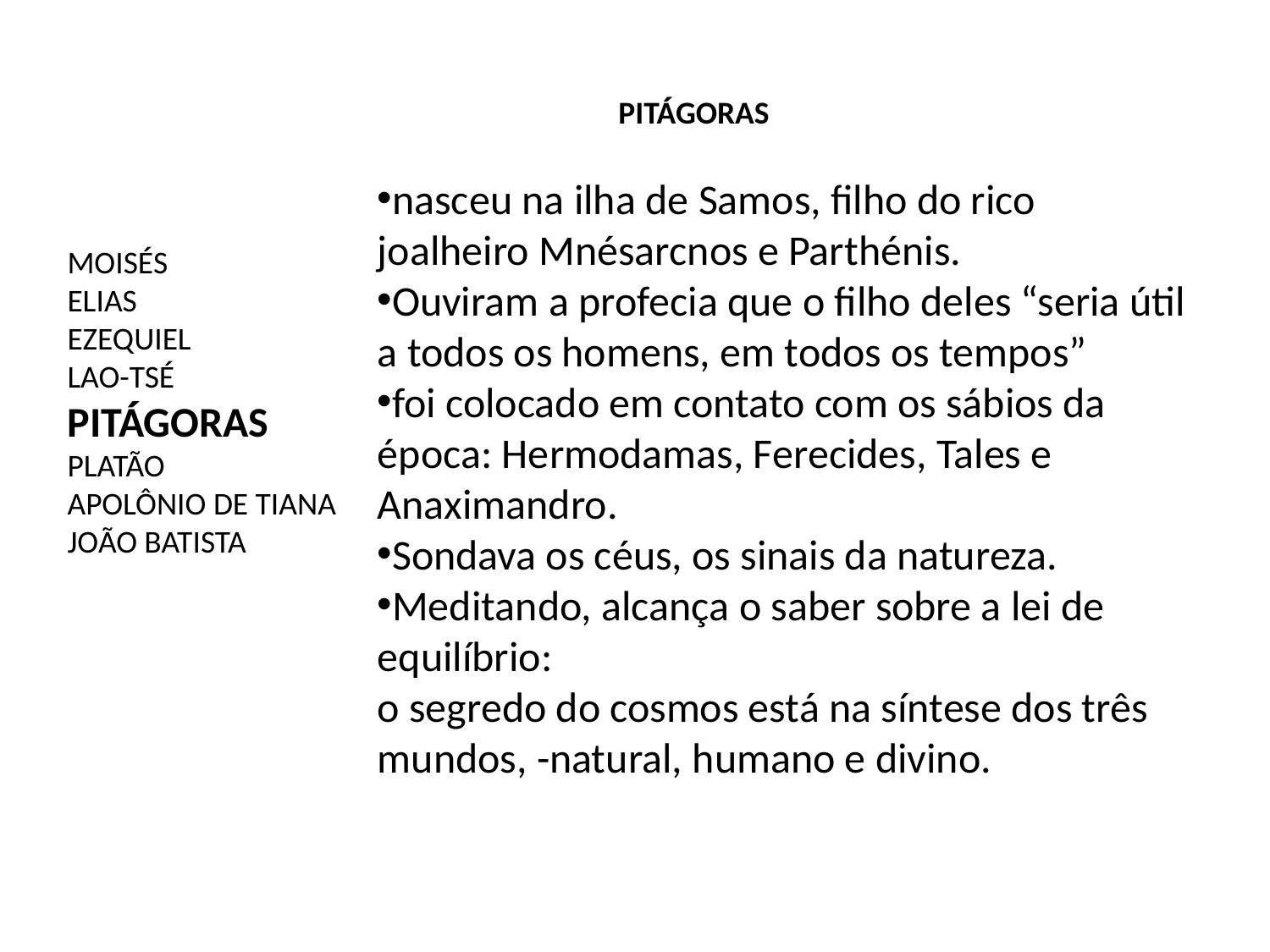

PITÁGORAS
nasceu na ilha de Samos, filho do rico joalheiro Mnésarcnos e Parthénis.
Ouviram a profecia que o filho deles “seria útil a todos os homens, em todos os tempos”
foi colocado em contato com os sábios da época: Hermodamas, Ferecides, Tales e Anaximandro.
Sondava os céus, os sinais da natureza.
Meditando, alcança o saber sobre a lei de equilíbrio:
o segredo do cosmos está na síntese dos três mundos, -natural, humano e divino.
MOISÉS
ELIAS
EZEQUIEL
LAO-TSÉ
PITÁGORAS
PLATÃO
APOLÔNIO DE TIANA
JOÃO BATISTA